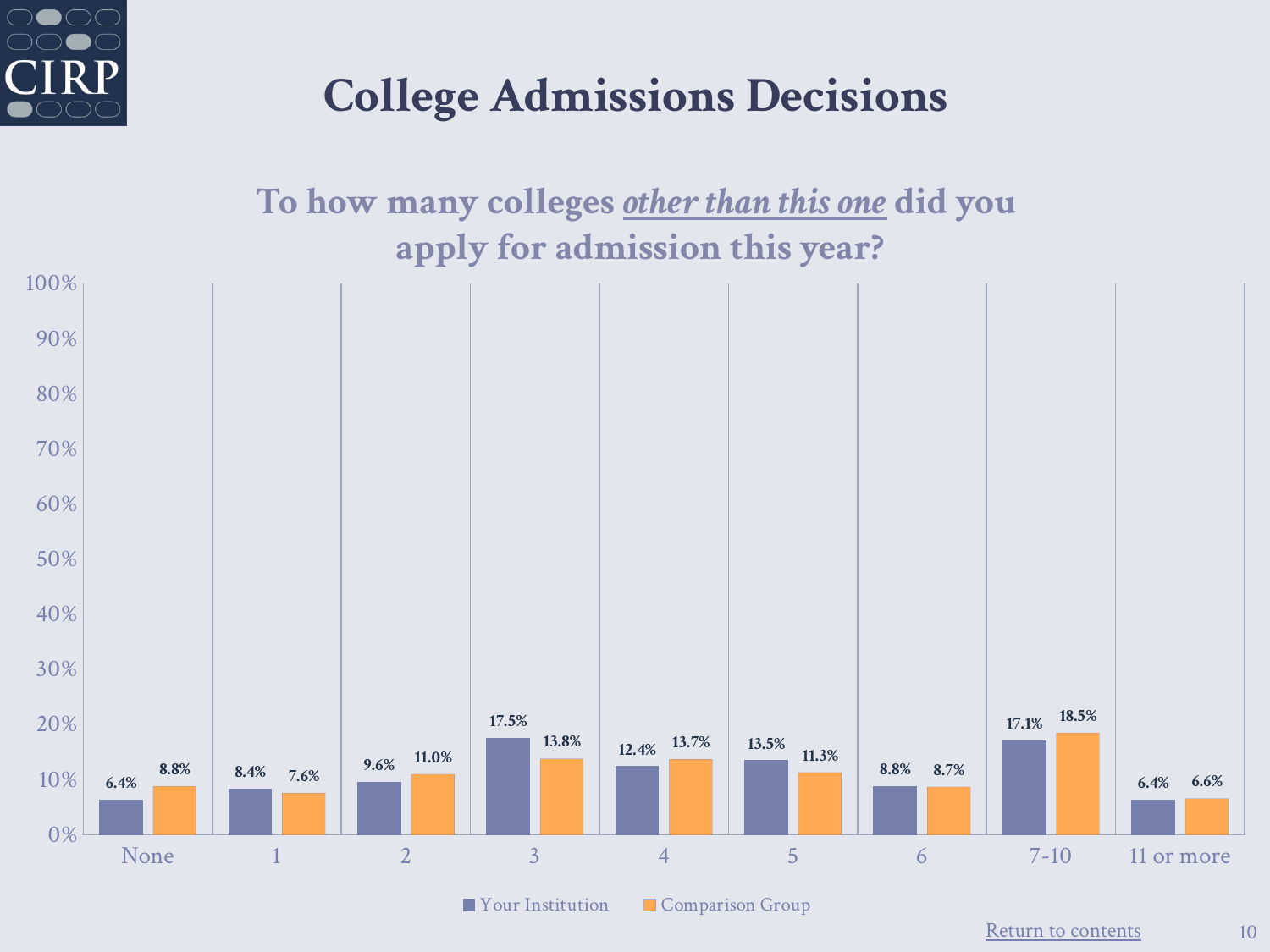

# College Admissions Decisions
To how many colleges other than this one did you
apply for admission this year?

### Chart: Sex

| Category |
|---|

### Chart

| Category | Your Institution | Comparison Group |
|---|---|---|
| None | 0.064 | 0.088 |
| 1 | 0.084 | 0.076 |
| 2 | 0.096 | 0.11 |
| 3 | 0.175 | 0.138 |
| 4 | 0.124 | 0.137 |
| 5 | 0.135 | 0.113 |
| 6 | 0.088 | 0.087 |
| 7-10 | 0.171 | 0.185 |
| 11 or more | 0.064 | 0.066 |
10